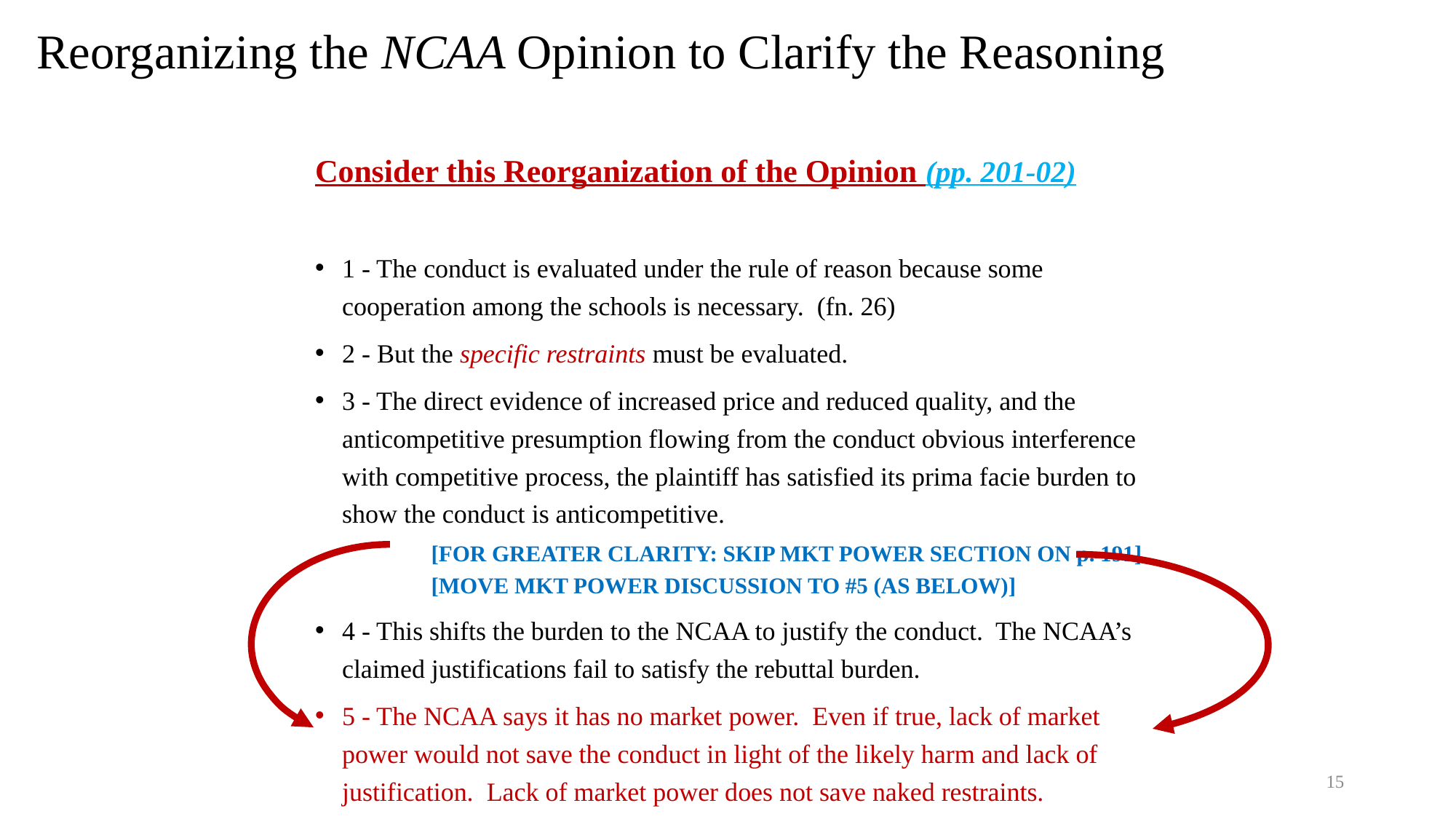

# Reorganizing the NCAA Opinion to Clarify the Reasoning
Consider this Reorganization of the Opinion (pp. 201-02)

1 - The conduct is evaluated under the rule of reason because some cooperation among the schools is necessary.  (fn. 26)
2 - But the specific restraints must be evaluated.
3 - The direct evidence of increased price and reduced quality, and the anticompetitive presumption flowing from the conduct obvious interference with competitive process, the plaintiff has satisfied its prima facie burden to show the conduct is anticompetitive.
           [FOR GREATER CLARITY: SKIP MKT POWER SECTION ON p. 191]
           [MOVE MKT POWER DISCUSSION TO #5 (AS BELOW)]
4 - This shifts the burden to the NCAA to justify the conduct.  The NCAA’s claimed justifications fail to satisfy the rebuttal burden.
5 - The NCAA says it has no market power.  Even if true, lack of market power would not save the conduct in light of the likely harm and lack of justification.  Lack of market power does not save naked restraints.

15